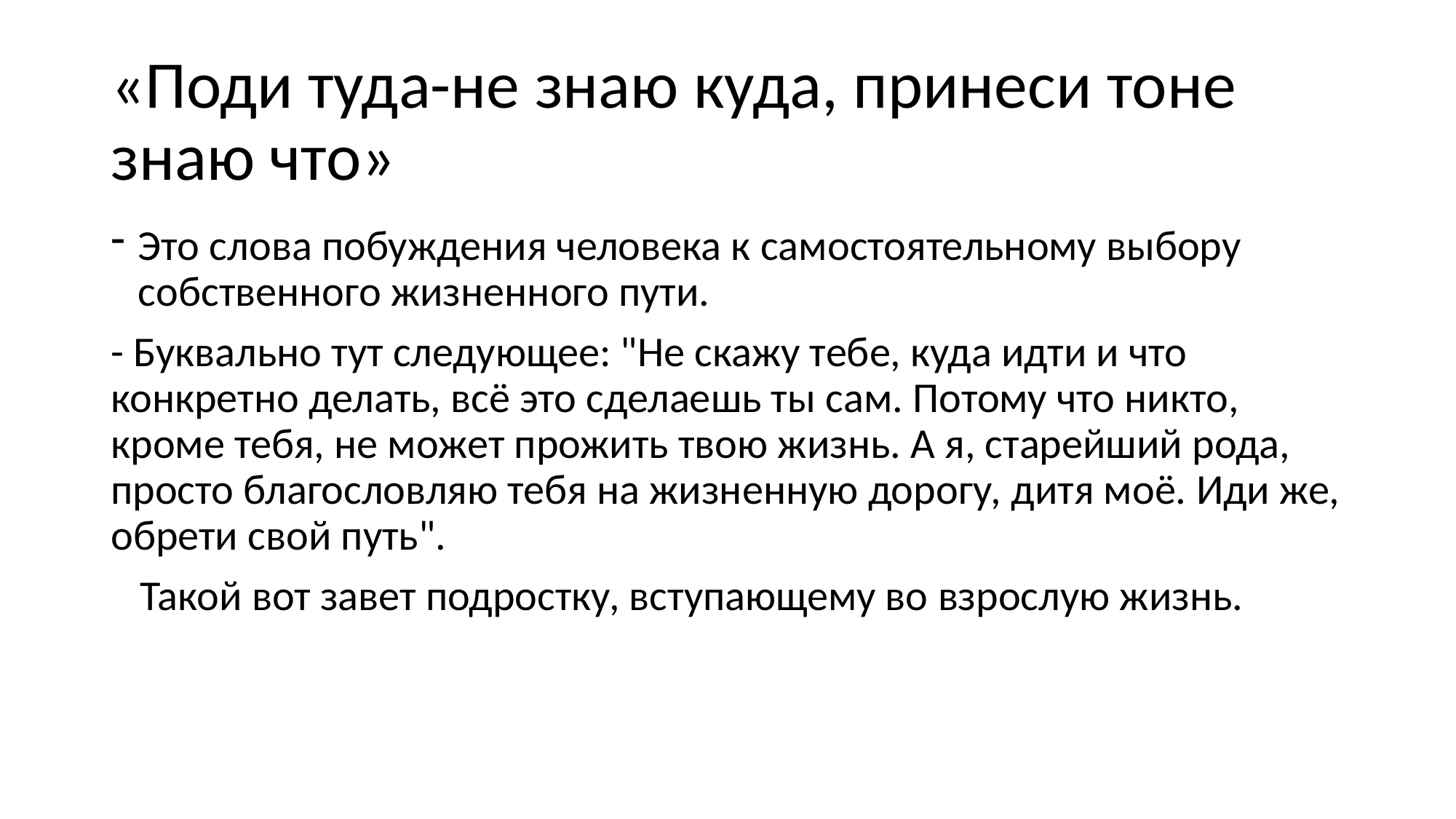

# «Поди туда-не знаю куда, принеси тоне знаю что»
Это слова побуждения человека к самостоятельному выбору собственного жизненного пути.
- Буквально тут следующее: "Не скажу тебе, куда идти и что конкретно делать, всё это сделаешь ты сам. Потому что никто, кроме тебя, не может прожить твою жизнь. А я, старейший рода, просто благословляю тебя на жизненную дорогу, дитя моё. Иди же, обрети свой путь".
   Такой вот завет подростку, вступающему во взрослую жизнь.